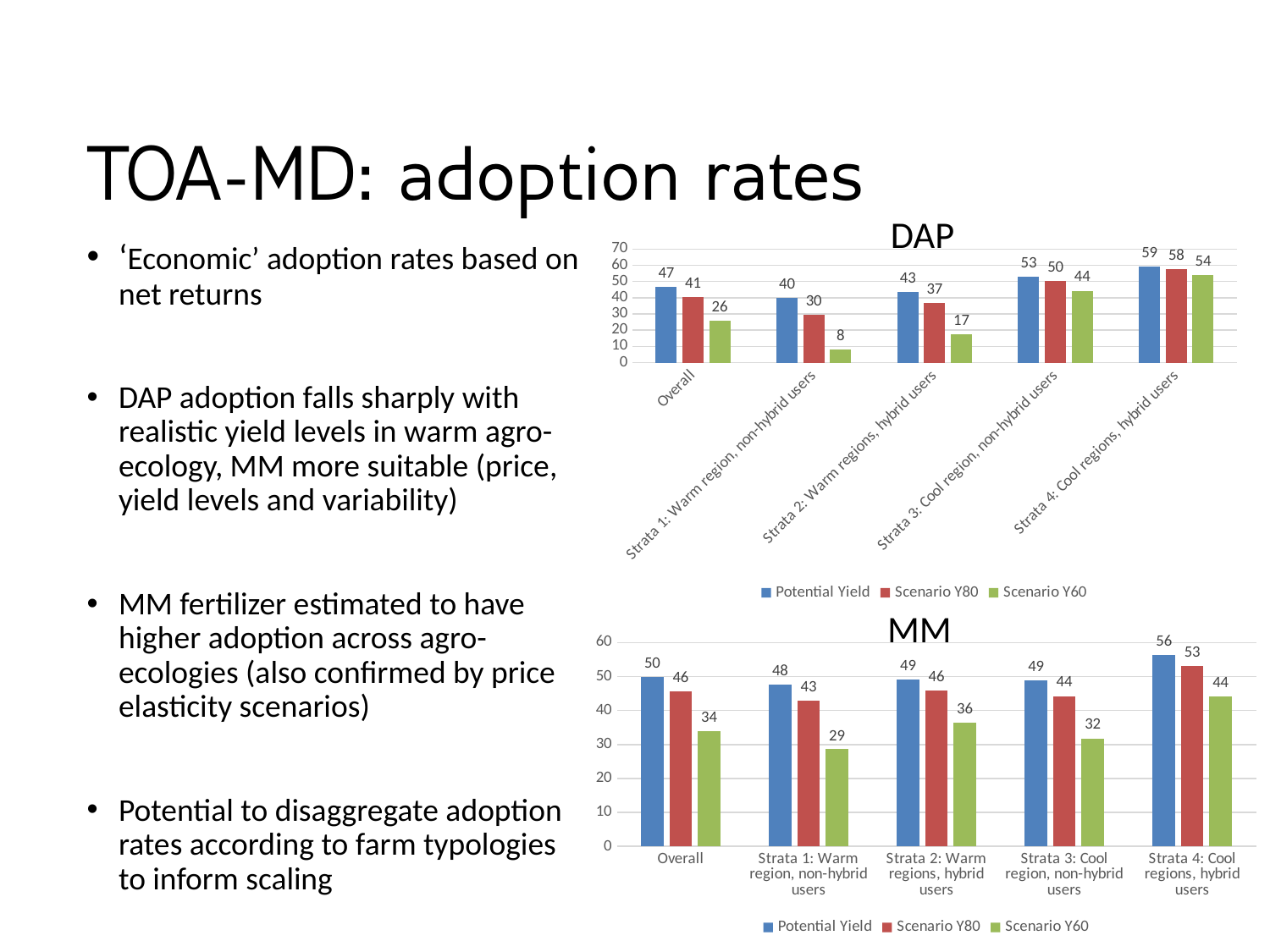

TOA-MD: adoption rates

DAP
‘Economic’ adoption rates based on net returns

DAP adoption falls sharply with realistic yield levels in warm agro-ecology, MM more suitable (price, yield levels and variability)

MM fertilizer estimated to have higher adoption across agro-ecologies (also confirmed by price elasticity scenarios)

Potential to disaggregate adoption rates according to farm typologies to inform scaling

### Chart

| Category | Potential Yield | Scenario Y80 | Scenario Y60 |
|---|---|---|---|
| Overall | 46.714004 | 40.551924 | 25.729888 |
| Strata 1: Warm region, non-hybrid users | 39.755844 | 29.71328 | 7.8786921 |
| Strata 2: Warm regions, hybrid users | 43.441767 | 36.807313 | 17.358402 |
| Strata 3: Cool region, non-hybrid users | 52.716761 | 50.303955 | 44.33207 |
| Strata 4: Cool regions, hybrid users | 59.029797 | 57.554522 | 53.802711 |
MM

### Chart

| Category | Potential Yield | Scenario Y80 | Scenario Y60 |
|---|---|---|---|
| Overall | 49.812439 | 45.715142 | 33.881393 |
| Strata 1: Warm region, non-hybrid users | 47.650944 | 42.803398 | 28.579242 |
| Strata 2: Warm regions, hybrid users | 49.145265 | 45.895861 | 36.356802 |
| Strata 3: Cool region, non-hybrid users | 48.85645 | 44.253253 | 31.798655 |
| Strata 4: Cool regions, hybrid users | 56.265077 | 53.205889 | 44.12303 |